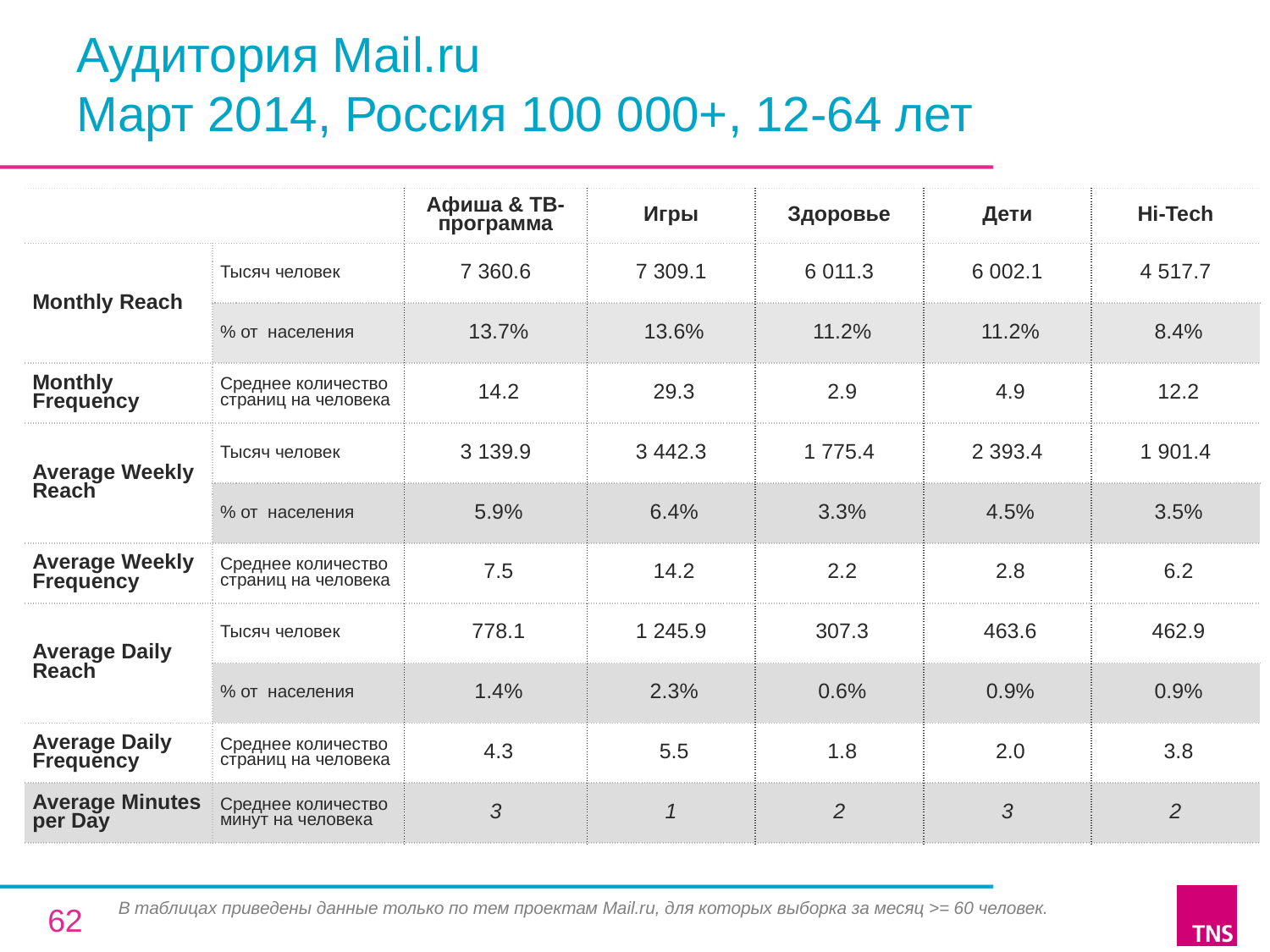

# Аудитория Mail.ru Март 2014, Россия 100 000+, 12-64 лет
|  |  | Афиша & ТВ-программа | Игры | Здоровье | Дети | Hi-Tech |
| --- | --- | --- | --- | --- | --- | --- |
| Monthly Reach | Тысяч человек | 7 360.6 | 7 309.1 | 6 011.3 | 6 002.1 | 4 517.7 |
|  | % от населения | 13.7% | 13.6% | 11.2% | 11.2% | 8.4% |
| Monthly Frequency | Среднее количество страниц на человека | 14.2 | 29.3 | 2.9 | 4.9 | 12.2 |
| Average Weekly Reach | Тысяч человек | 3 139.9 | 3 442.3 | 1 775.4 | 2 393.4 | 1 901.4 |
|  | % от населения | 5.9% | 6.4% | 3.3% | 4.5% | 3.5% |
| Average Weekly Frequency | Среднее количество страниц на человека | 7.5 | 14.2 | 2.2 | 2.8 | 6.2 |
| Average Daily Reach | Тысяч человек | 778.1 | 1 245.9 | 307.3 | 463.6 | 462.9 |
|  | % от населения | 1.4% | 2.3% | 0.6% | 0.9% | 0.9% |
| Average Daily Frequency | Среднее количество страниц на человека | 4.3 | 5.5 | 1.8 | 2.0 | 3.8 |
| Average Minutes per Day | Среднее количество минут на человека | 3 | 1 | 2 | 3 | 2 |
В таблицах приведены данные только по тем проектам Mail.ru, для которых выборка за месяц >= 60 человек.
62